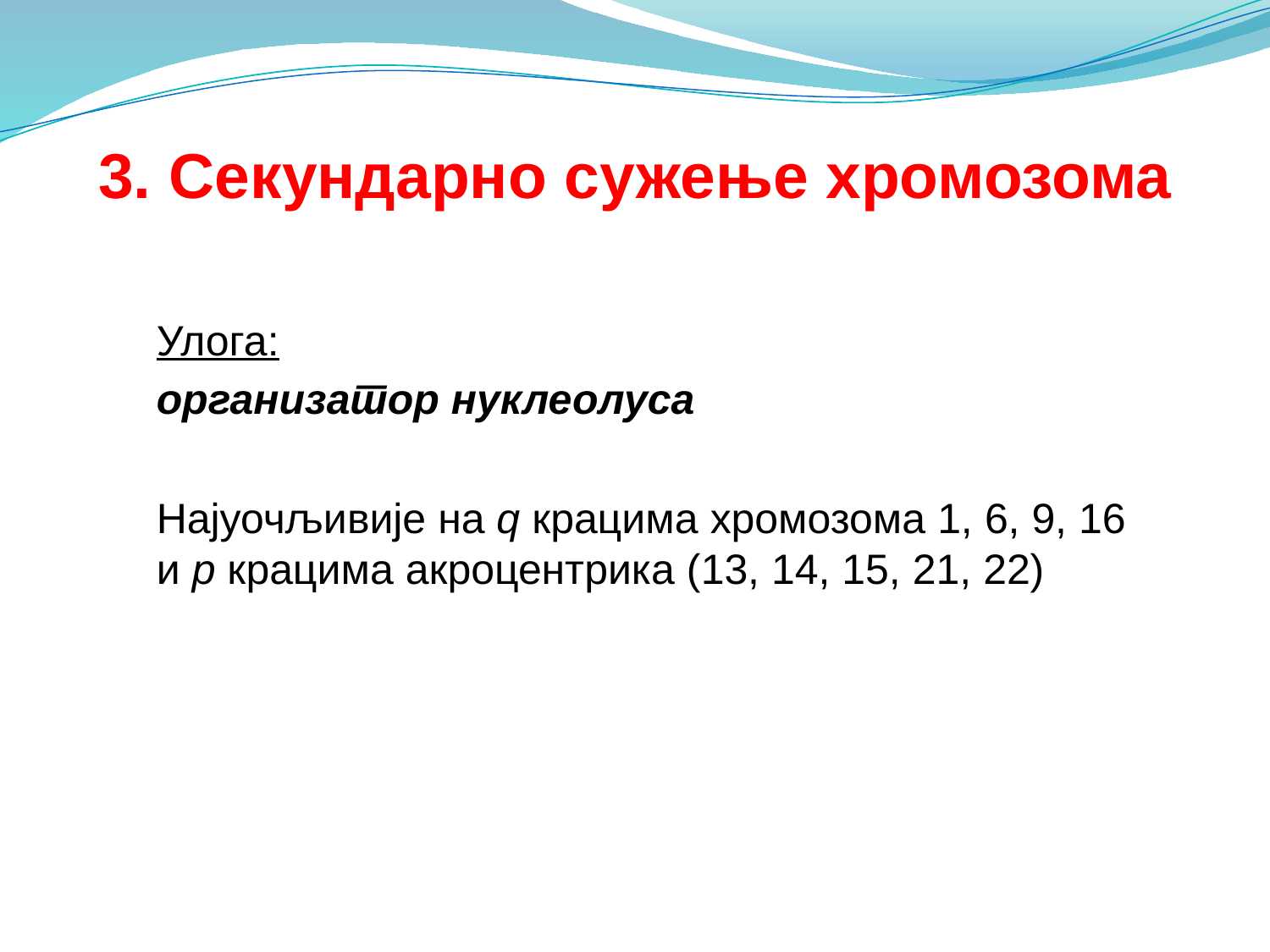

# 3. Секундарно сужење хромозома
	Улога:
	организатор нуклеолуса

 	Најуочљивије на q крацима хромозома 1, 6, 9, 16 и p крацима акроцентрика (13, 14, 15, 21, 22)